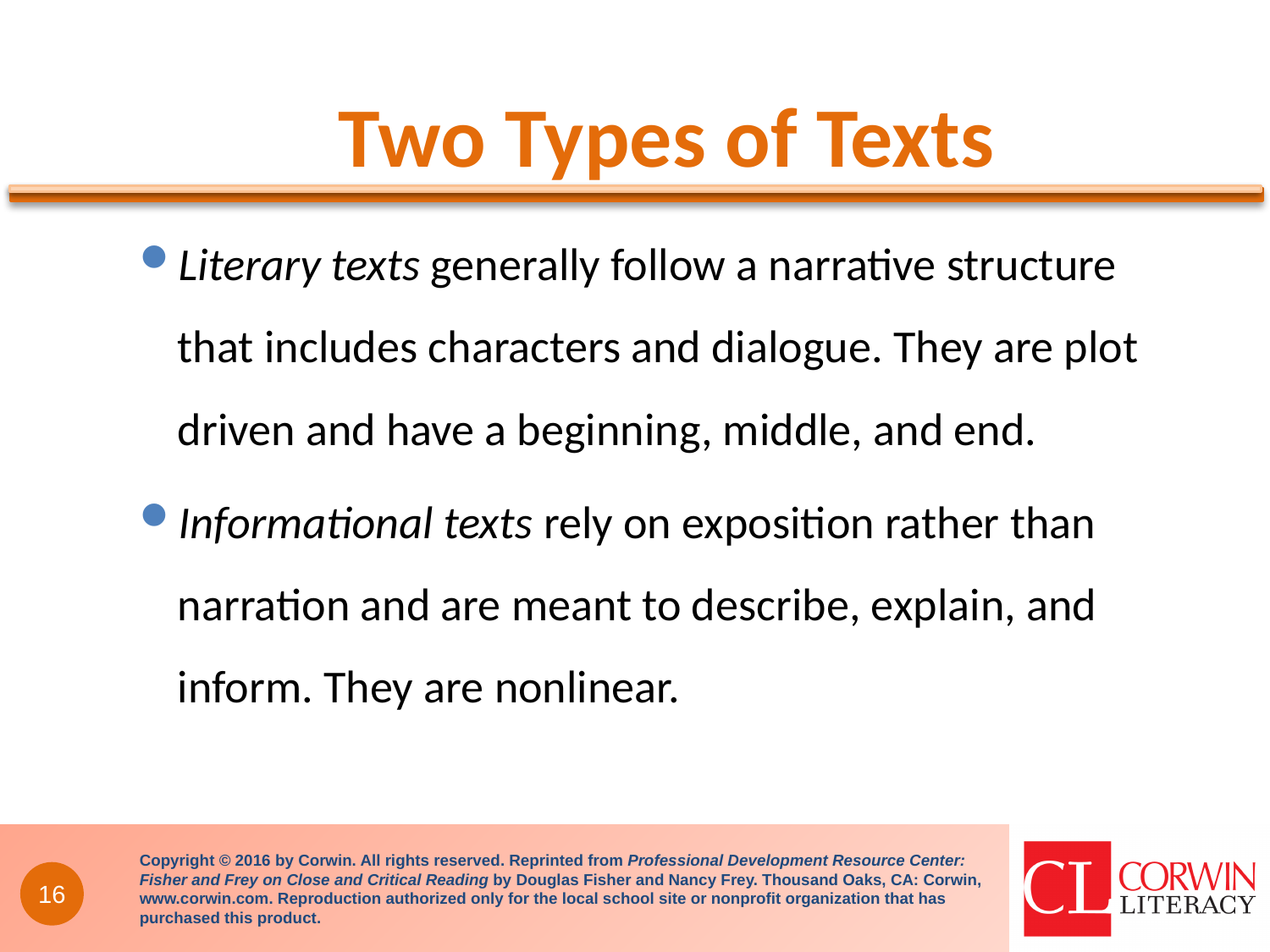

# Two Types of Texts
Literary texts generally follow a narrative structure that includes characters and dialogue. They are plot driven and have a beginning, middle, and end.
Informational texts rely on exposition rather than narration and are meant to describe, explain, and inform. They are nonlinear.

Copyright © 2016 by Corwin. All rights reserved. Reprinted from Professional Development Resource Center: Fisher and Frey on Close and Critical Reading by Douglas Fisher and Nancy Frey. Thousand Oaks, CA: Corwin, www.corwin.com. Reproduction authorized only for the local school site or nonprofit organization that has purchased this product.
16